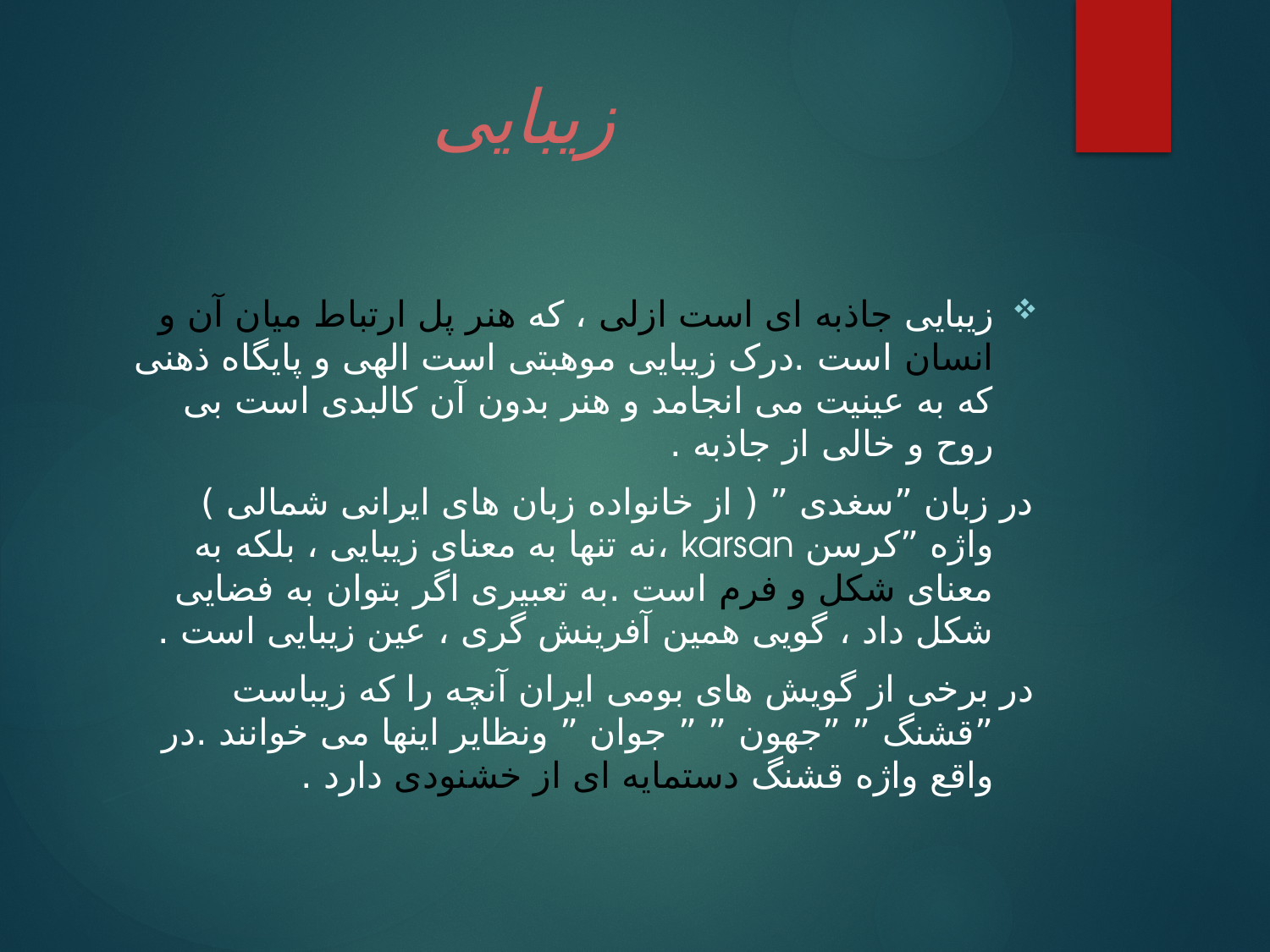

# زیبایی
زیبایی جاذبه ای است ازلی ، که هنر پل ارتباط میان آن و انسان است .درک زیبایی موهبتی است الهی و پایگاه ذهنی که به عینیت می انجامد و هنر بدون آن کالبدی است بی روح و خالی از جاذبه .
در زبان ”سغدی ” ( از خانواده زبان های ایرانی شمالی ) واژه ”کرسن karsan ،نه تنها به معنای زیبایی ، بلکه به معنای شکل و فرم است .به تعبیری اگر بتوان به فضایی شکل داد ، گویی همین آفرینش گری ، عین زیبایی است .
در برخی از گویش های بومی ایران آنچه را که زیباست  ”قشنگ ” ”جهون ” ” جوان ” ونظایر اینها می خوانند .در واقع واژه قشنگ دستمایه ای از خشنودی دارد .